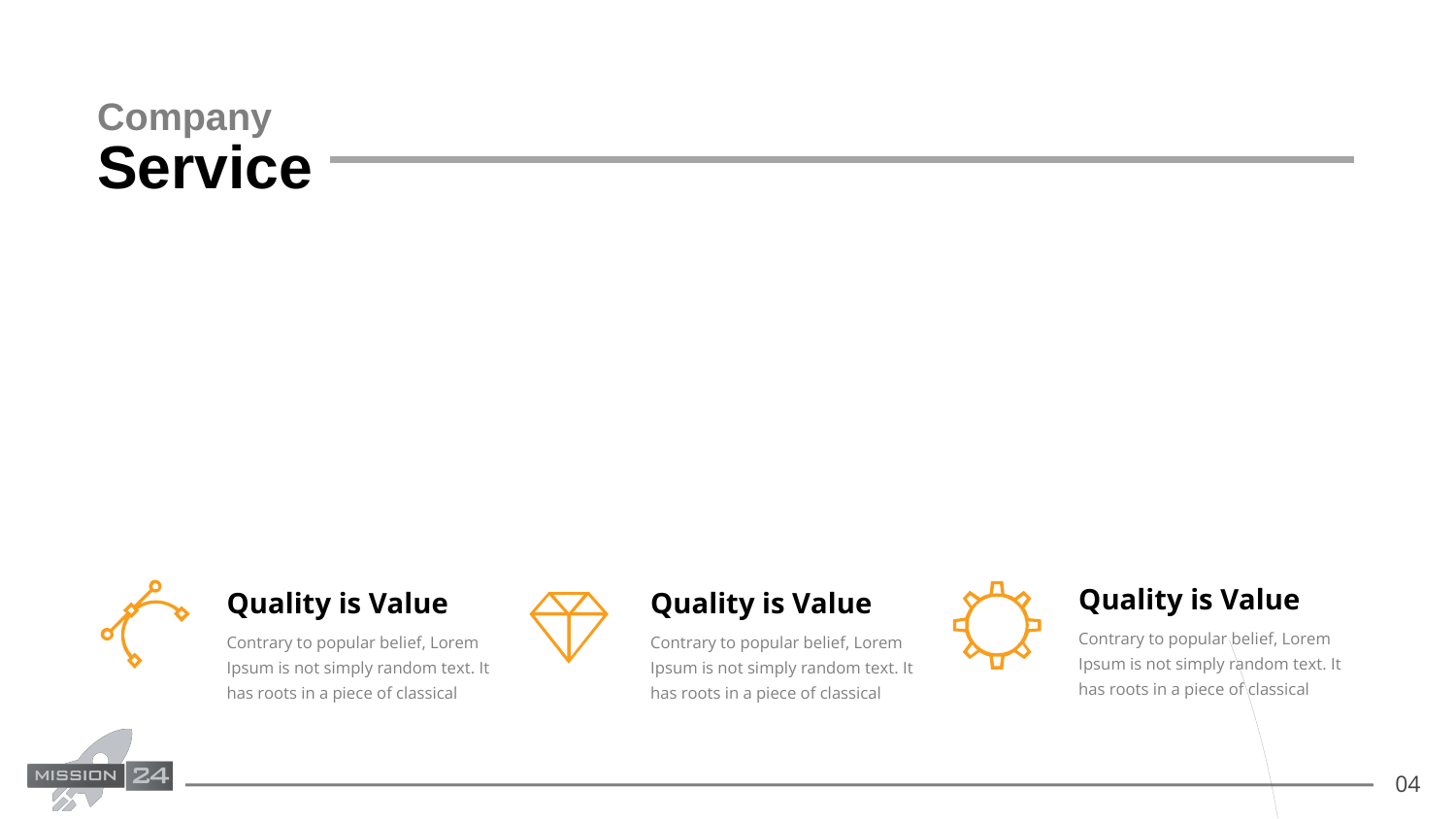

Company
Service

Quality is Value
Quality is Value
Quality is Value

Contrary to popular belief, Lorem Ipsum is not simply random text. It has roots in a piece of classical
Contrary to popular belief, Lorem Ipsum is not simply random text. It has roots in a piece of classical
Contrary to popular belief, Lorem Ipsum is not simply random text. It has roots in a piece of classical

04